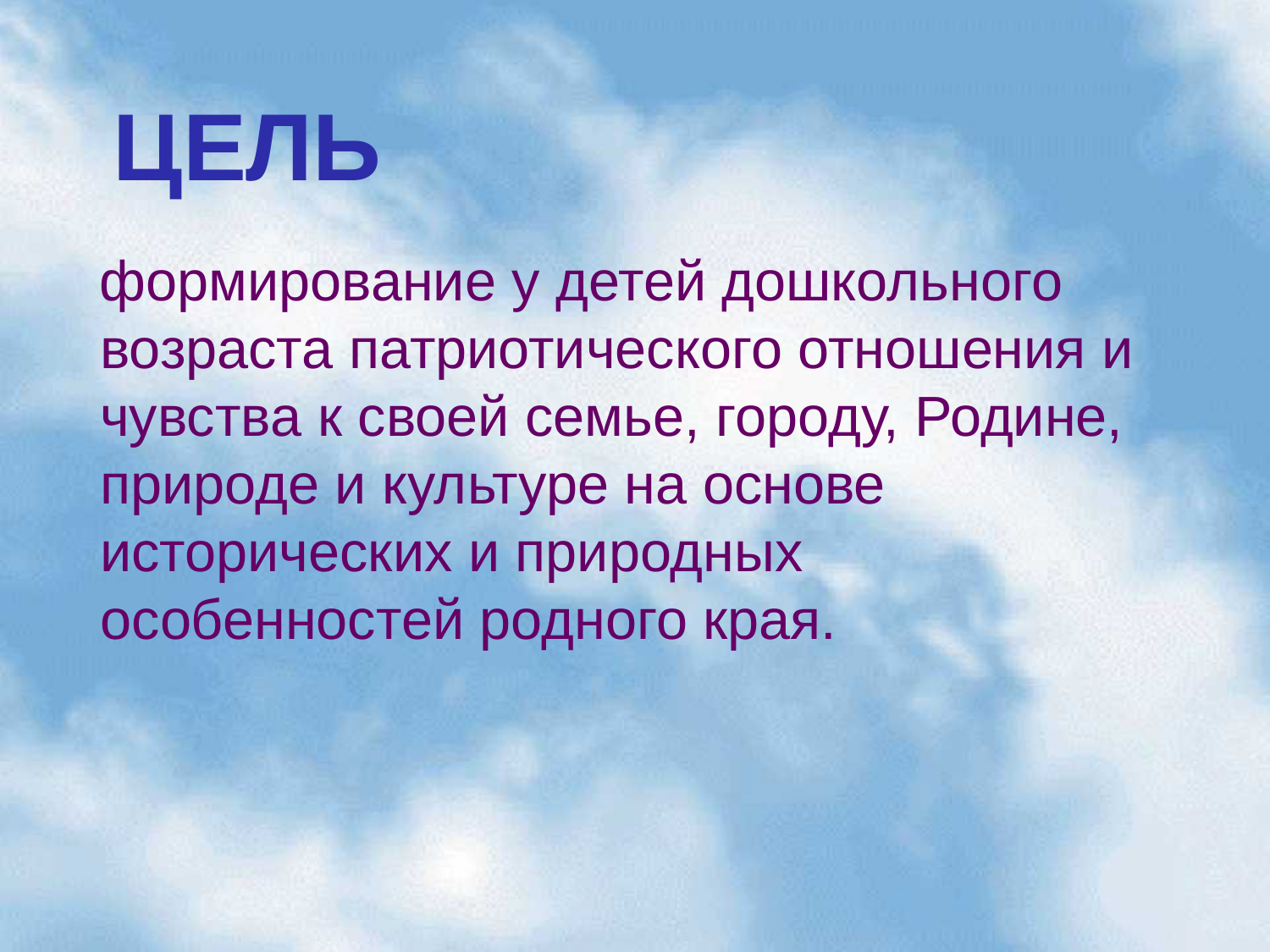

ЦЕЛЬ
   формирование у детей дошкольного возраста патриотического отношения и чувства к своей семье, городу, Родине, природе и культуре на основе исторических и природных особенностей родного края.